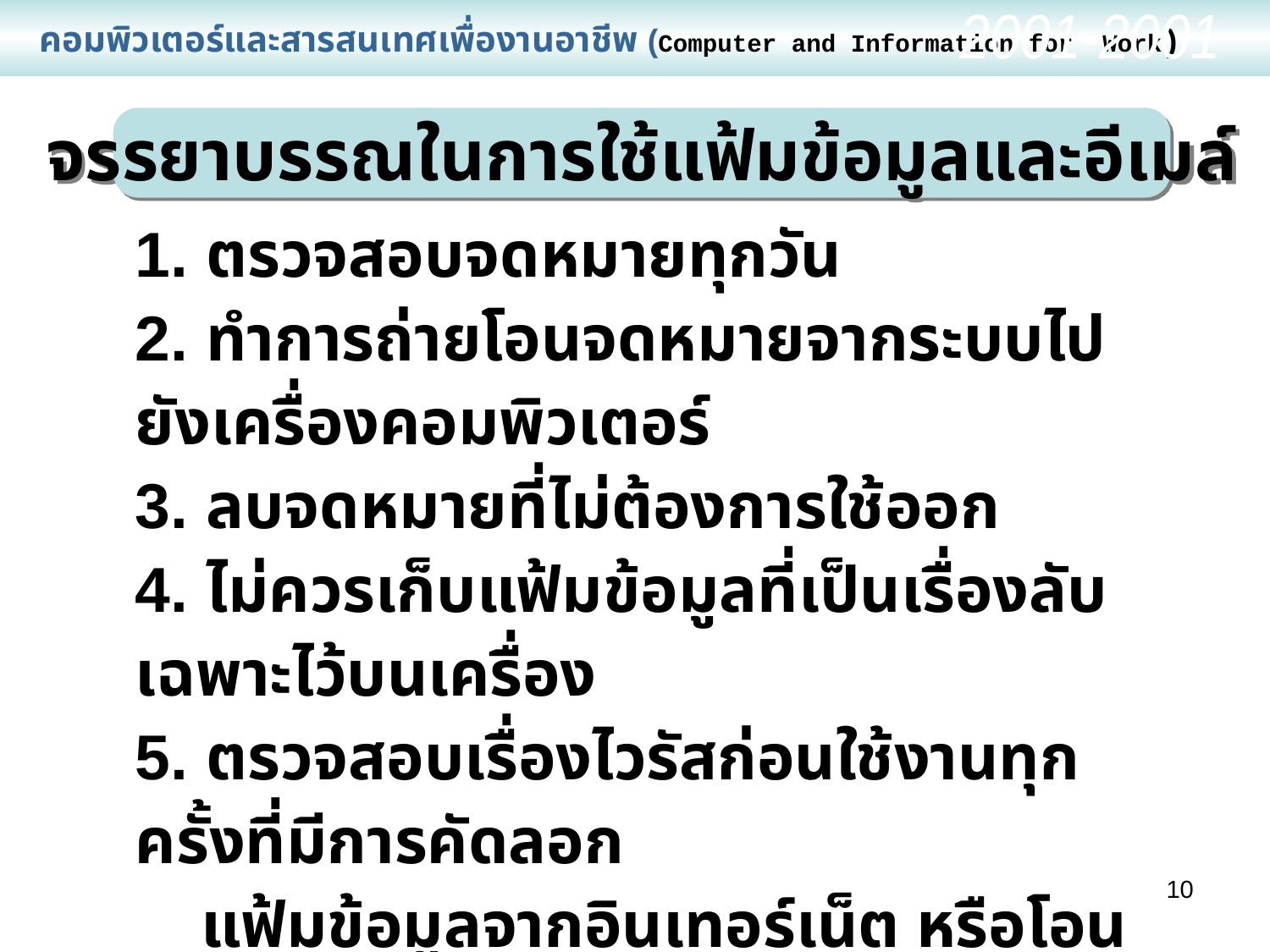

คอมพิวเตอร์และสารสนเทศเพื่องานอาชีพ (Computer and Information for  Work)
2001-2001
จรรยาบรรณในการใช้แฟ้มข้อมูลและอีเมล์
1. ตรวจสอบจดหมายทุกวัน
2. ทำการถ่ายโอนจดหมายจากระบบไปยังเครื่องคอมพิวเตอร์
3. ลบจดหมายที่ไม่ต้องการใช้ออก
4. ไม่ควรเก็บแฟ้มข้อมูลที่เป็นเรื่องลับเฉพาะไว้บนเครื่อง
5. ตรวจสอบเรื่องไวรัสก่อนใช้งานทุกครั้งที่มีการคัดลอก
    แฟ้มข้อมูลจากอินเทอร์เน็ต หรือโอนแฟ้มข้อมูลไปให้ผู้อื่น
6. ต้องคิดอยู่เสมอว่าจดหมายที่เก็บไว้ในตู้จดหมาย
    อิเล็กทรอนิกส์ไม่ได้เป็นความลับ
10